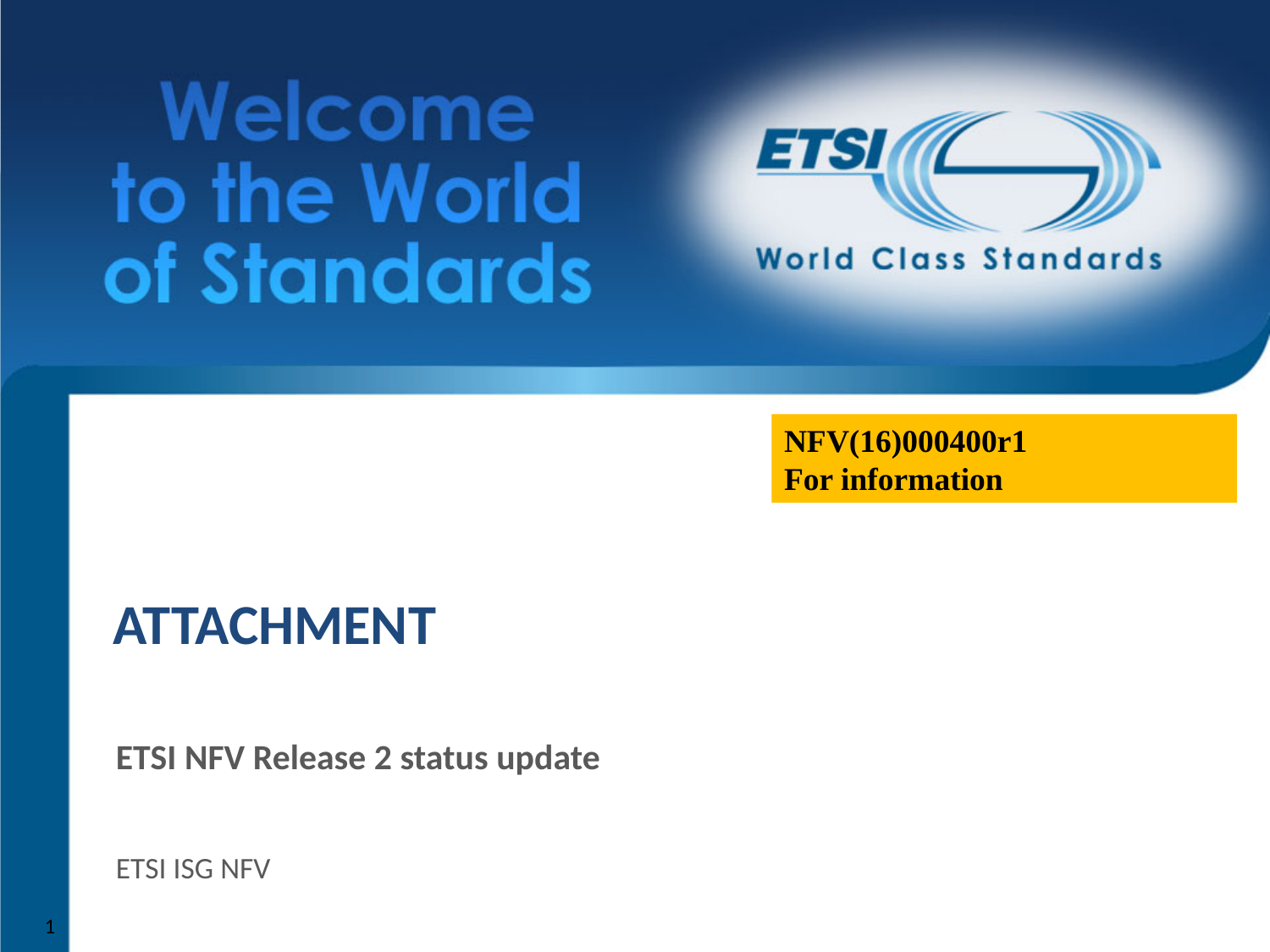

NFV(16)000400r1
For information
# ATTACHMENT
ETSI NFV Release 2 status update
ETSI ISG NFV
1